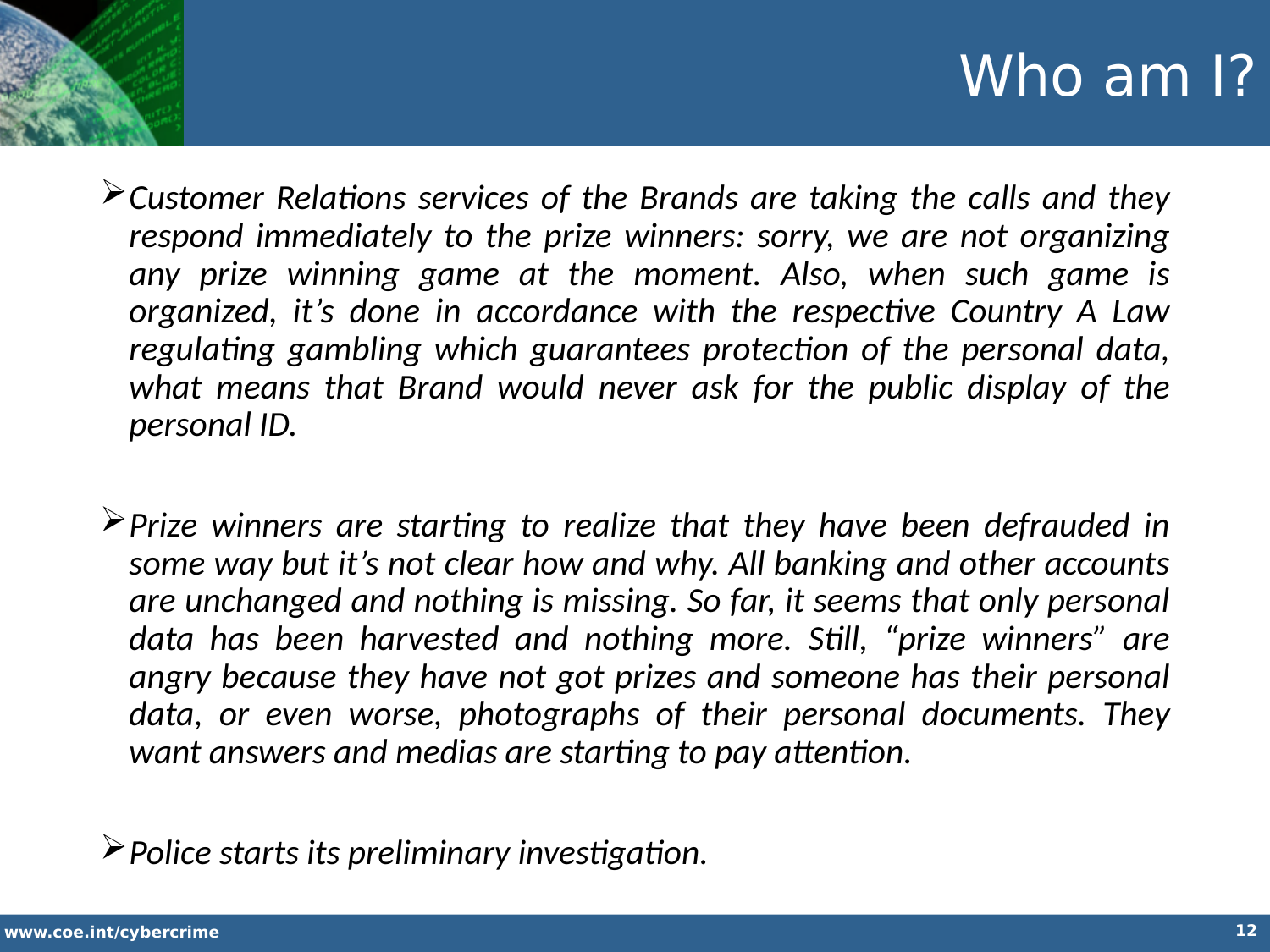

Who am I?
Customer Relations services of the Brands are taking the calls and they respond immediately to the prize winners: sorry, we are not organizing any prize winning game at the moment. Also, when such game is organized, it’s done in accordance with the respective Country A Law regulating gambling which guarantees protection of the personal data, what means that Brand would never ask for the public display of the personal ID.

Prize winners are starting to realize that they have been defrauded in some way but it’s not clear how and why. All banking and other accounts are unchanged and nothing is missing. So far, it seems that only personal data has been harvested and nothing more. Still, “prize winners” are angry because they have not got prizes and someone has their personal data, or even worse, photographs of their personal documents. They want answers and medias are starting to pay attention.

Police starts its preliminary investigation.

12